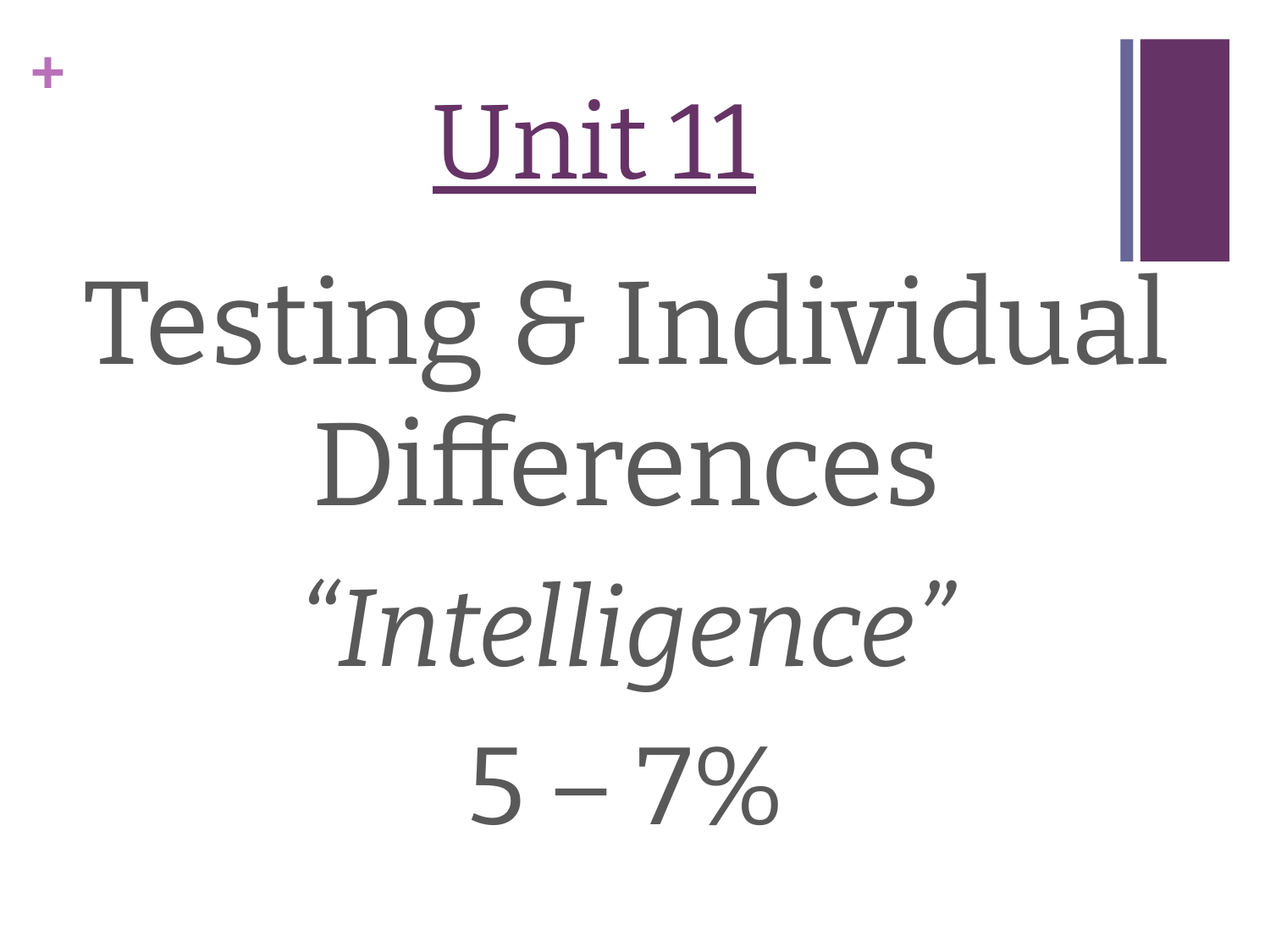

# Unit 11
Testing & Individual Differences
“Intelligence”
5 – 7%